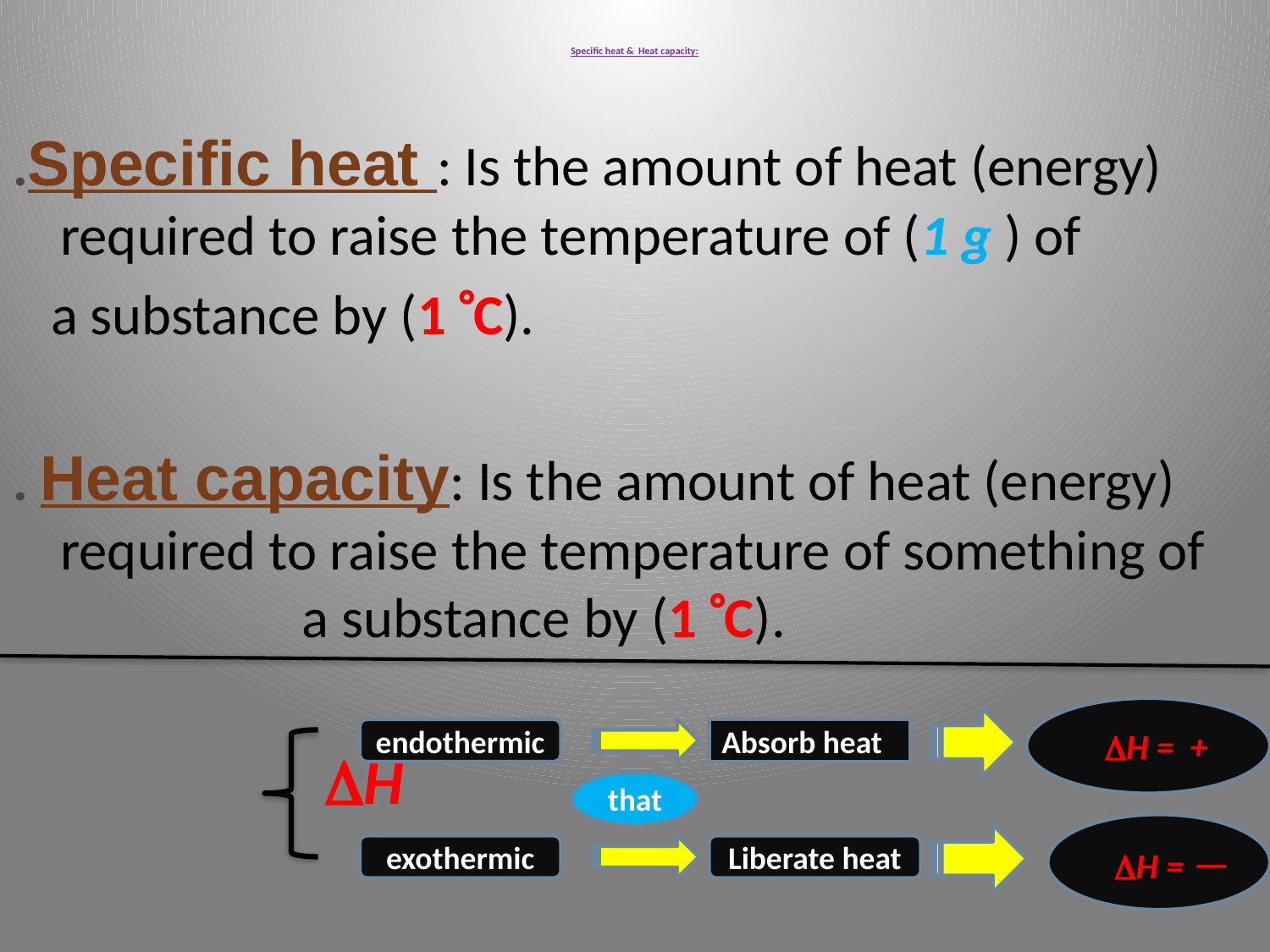

# Specific heat &  Heat capacity:
.Specific heat : Is the amount of heat (energy) required to raise the temperature of (1 g ) of
   a substance by (1 °C).

. Heat capacity: Is the amount of heat (energy) required to raise the temperature of something of                      a substance by (1 °C).

           ΔH

 ΔH =  +

endothermic

Absorb heat

that
 ΔH =  ─

exothermic

Liberate heat